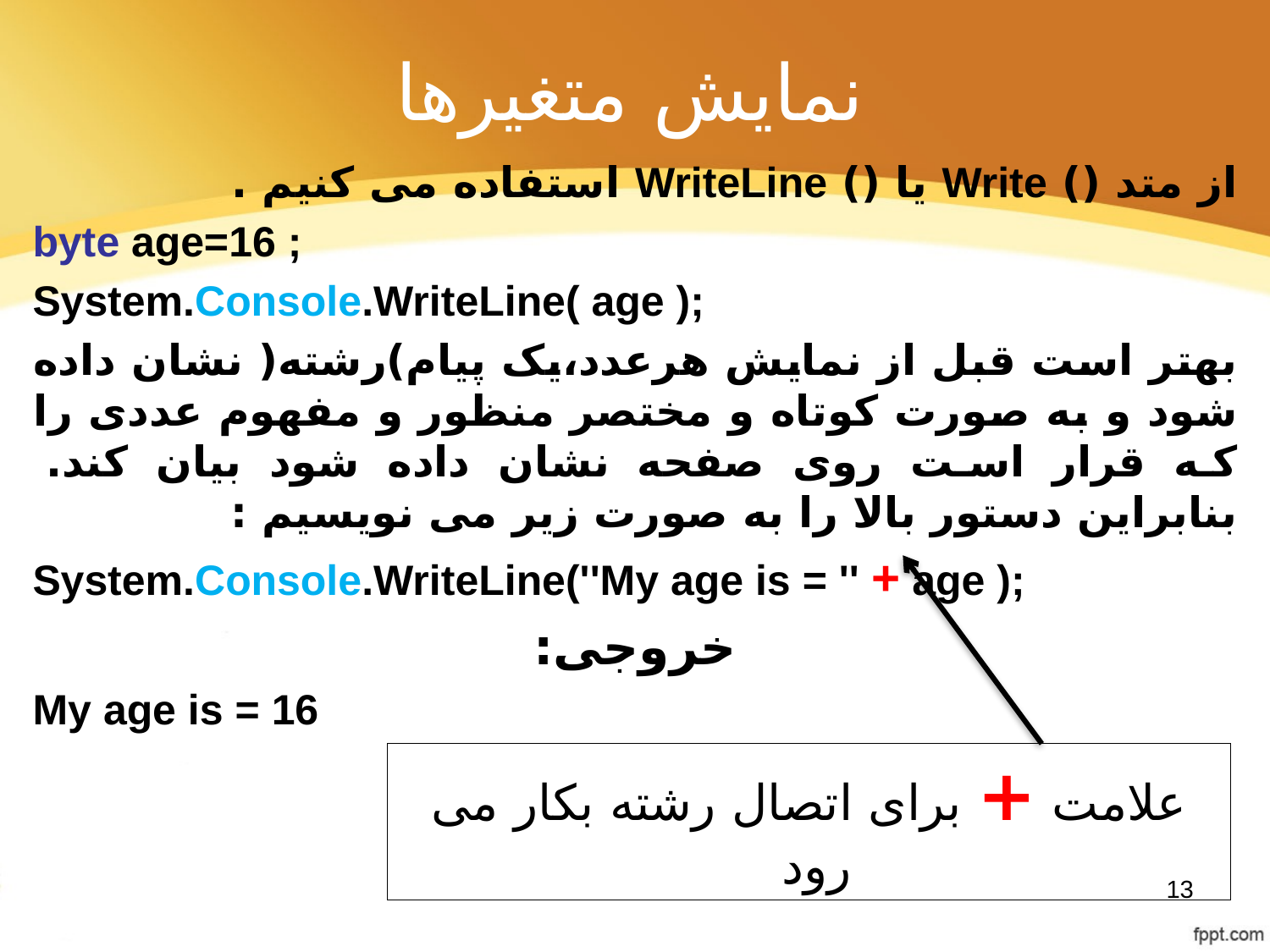

# نمایش متغیرها
از متد () Write یا () WriteLine استفاده می کنیم .
byte age=16 ;
System.Console.WriteLine( age );
بهتر است قبل از نمایش هرعدد،یک پیام)رشته( نشان داده شود و به صورت کوتاه و مختصر منظور و مفهوم عددی را که قرار است روی صفحه نشان داده شود بیان کند. بنابراین دستور بالا را به صورت زیر می نویسیم :
System.Console.WriteLine(''My age is = '' + age );
خروجی:
My age is = 16

علامت + برای اتصال رشته بکار می رود
13